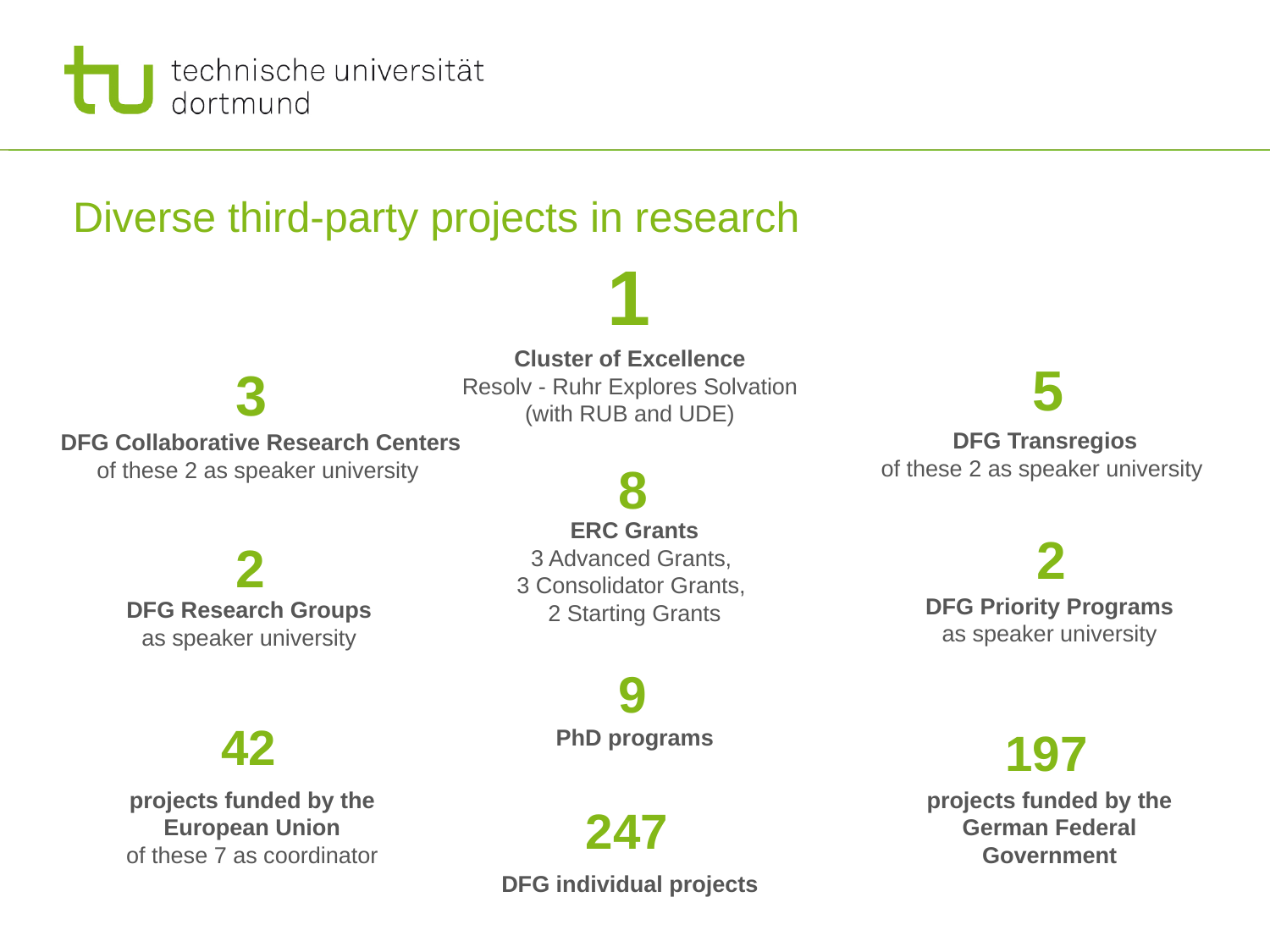

# Diverse third-party projects in research
1
Cluster of Excellence
Resolv - Ruhr Explores Solvation
(with RUB and UDE)
5
3
DFG Transregios
of these 2 as speaker university
DFG Collaborative Research Centers
of these 2 as speaker university
8
ERC Grants
3 Advanced Grants,
3 Consolidator Grants,
2 Starting Grants
2
2
DFG Priority Programs
as speaker university
DFG Research Groups
as speaker university
9
42
197
PhD programs
projects funded by the
European Union
of these 7 as coordinator
projects funded by the
German Federal Government
247
DFG individual projects